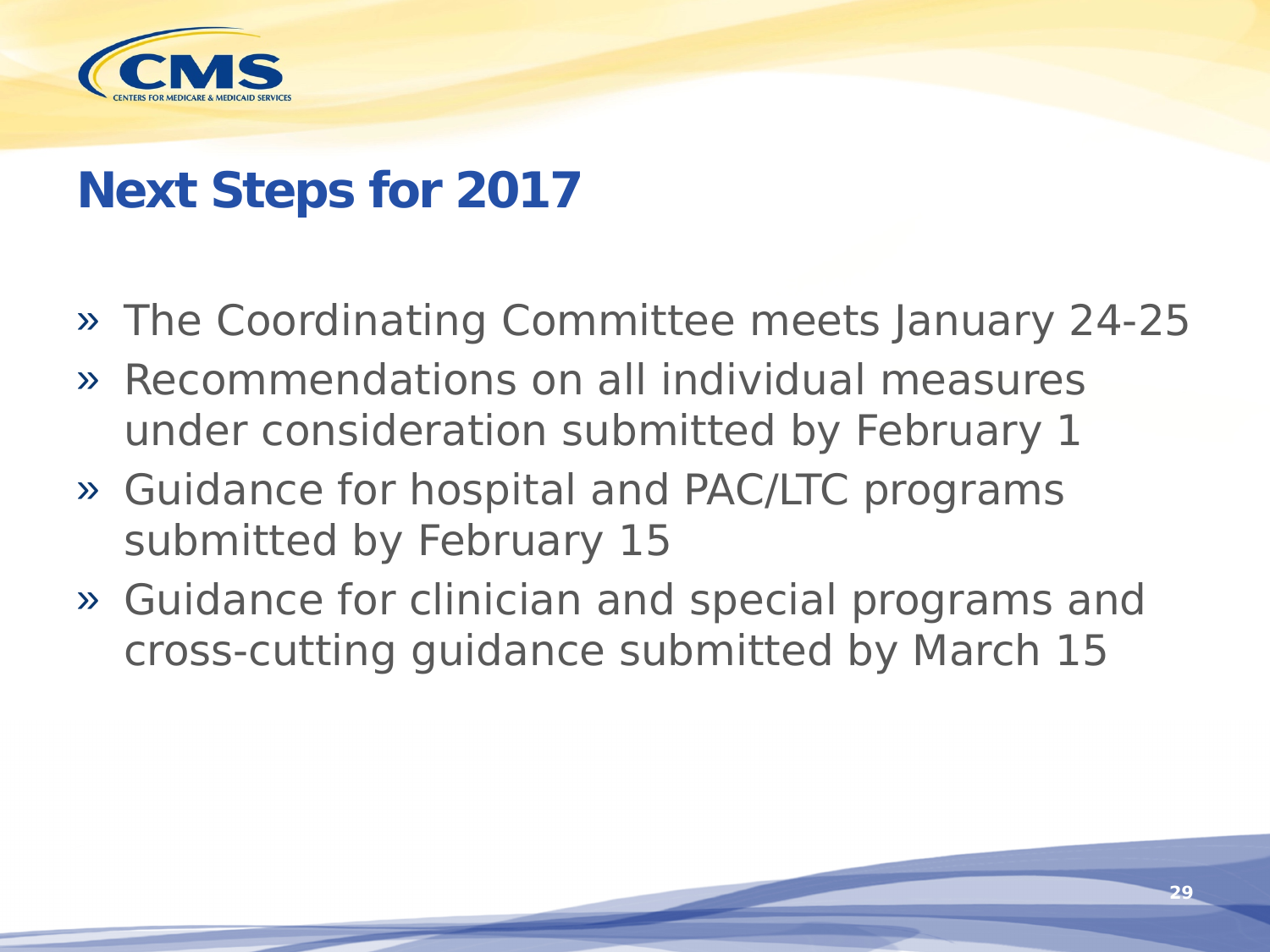

# Next Steps for 2017
The Coordinating Committee meets January 24-25
Recommendations on all individual measures under consideration submitted by February 1
Guidance for hospital and PAC/LTC programs submitted by February 15
Guidance for clinician and special programs and cross-cutting guidance submitted by March 15

29